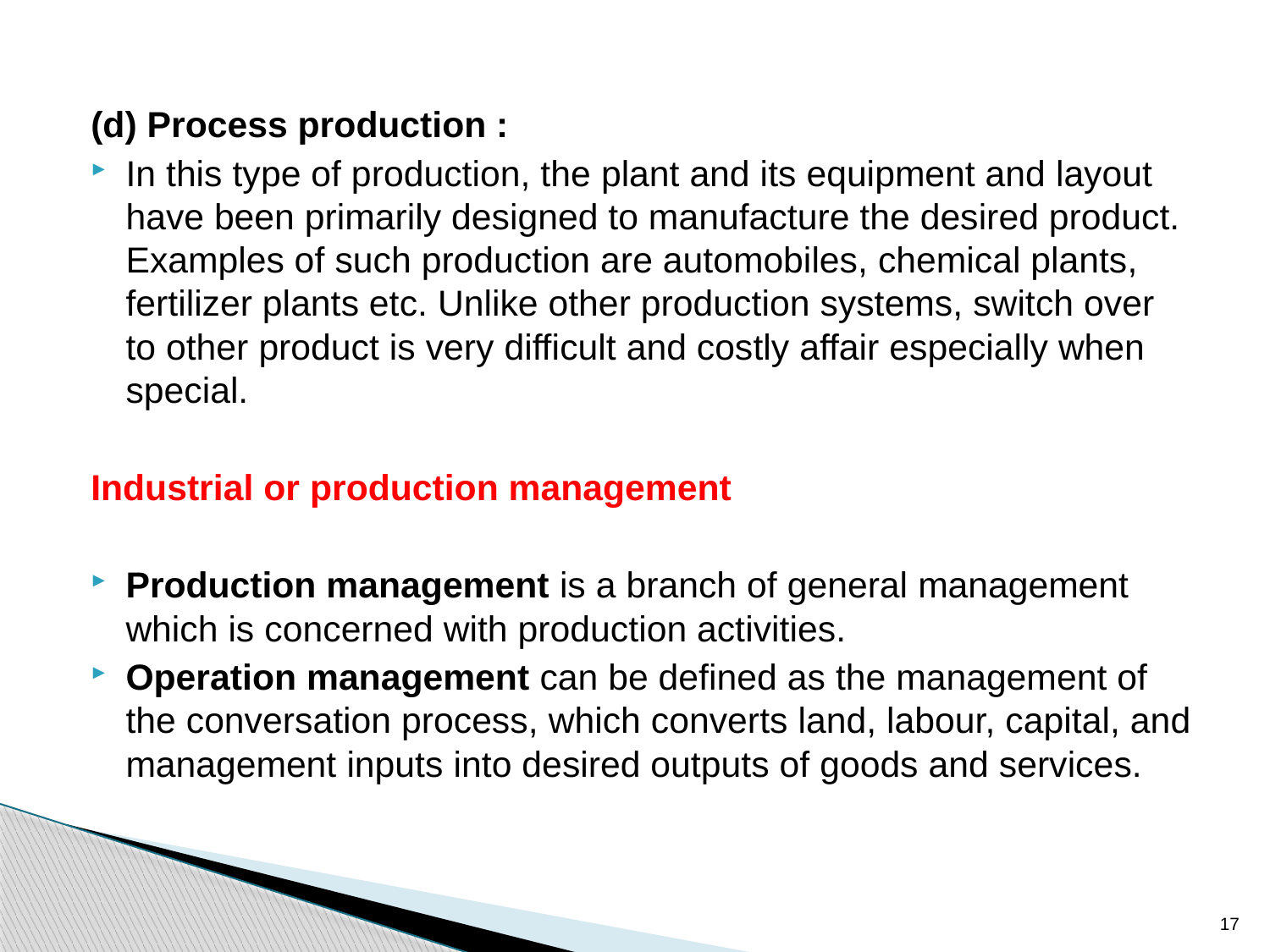

(d) Process production :
In this type of production, the plant and its equipment and layout have been primarily designed to manufacture the desired product. Examples of such production are automobiles, chemical plants, fertilizer plants etc. Unlike other production systems, switch over to other product is very difficult and costly affair especially when special.

Industrial or production management

Production management is a branch of general management which is concerned with production activities.
Operation management can be defined as the management of the conversation process, which converts land, labour, capital, and management inputs into desired outputs of goods and services.
17